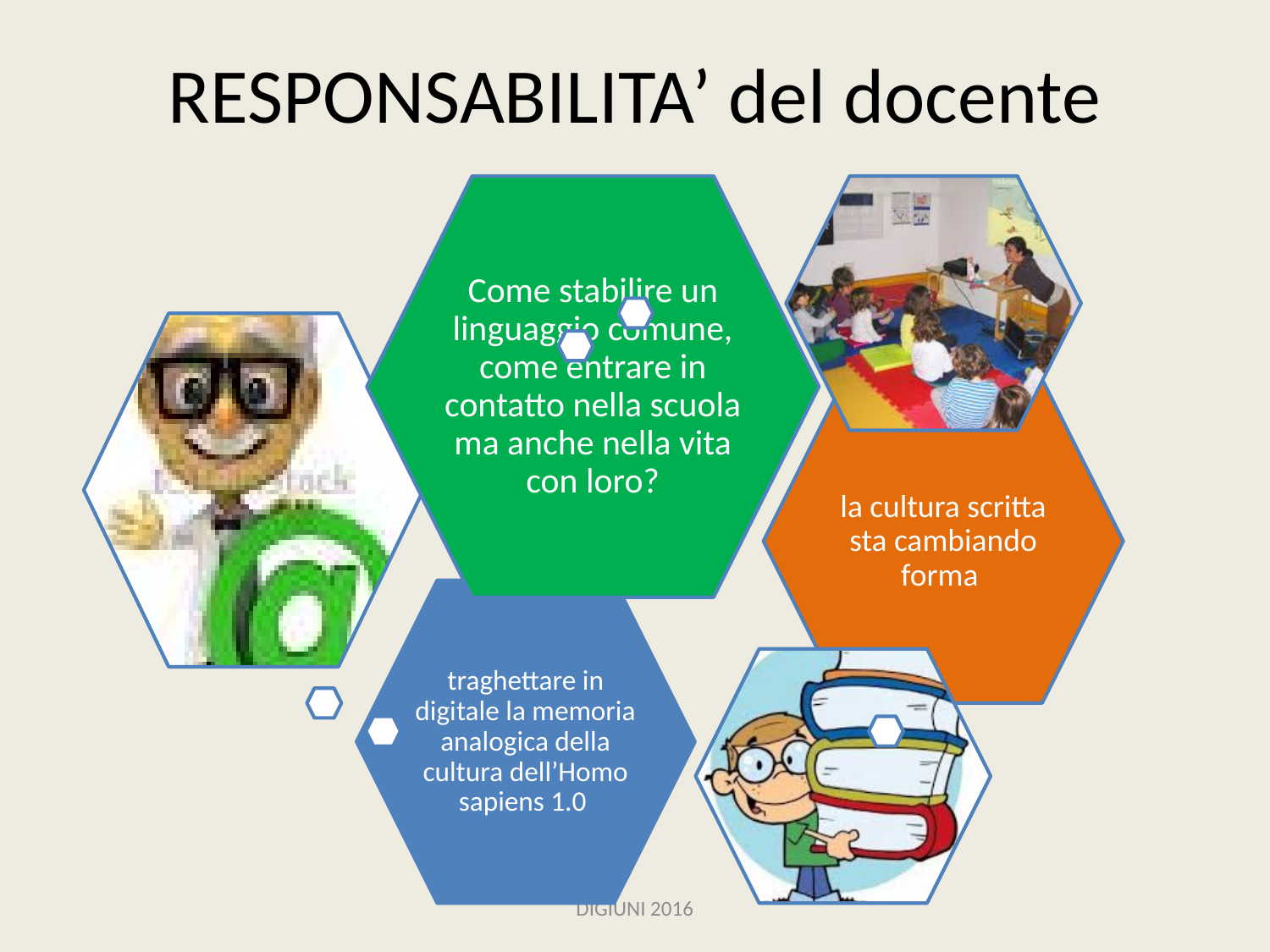

# RESPONSABILITA’ del docente
traghettare in digitale la memoria analogica della cultura dell’Homo sapiens 1.0
la cultura scritta sta cambiando forma
Come stabilire un linguaggio comune, come entrare in contatto nella scuola ma anche nella vita con loro?

DIGIUNI 2016